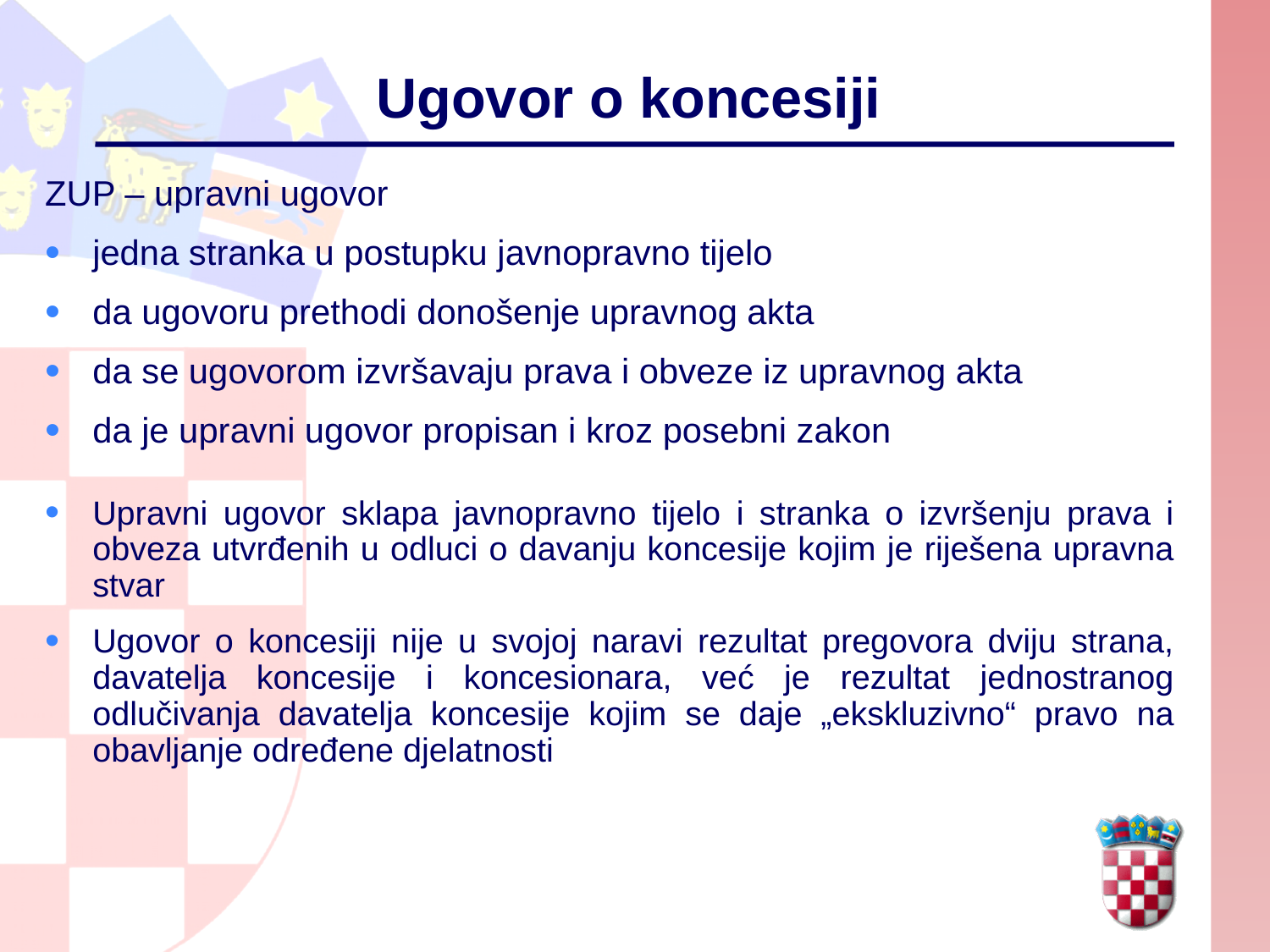

# Ugovor o koncesiji
ZUP – upravni ugovor
jedna stranka u postupku javnopravno tijelo
da ugovoru prethodi donošenje upravnog akta
da se ugovorom izvršavaju prava i obveze iz upravnog akta
da je upravni ugovor propisan i kroz posebni zakon

Upravni ugovor sklapa javnopravno tijelo i stranka o izvršenju prava i obveza utvrđenih u odluci o davanju koncesije kojim je riješena upravna stvar
Ugovor o koncesiji nije u svojoj naravi rezultat pregovora dviju strana, davatelja koncesije i koncesionara, već je rezultat jednostranog odlučivanja davatelja koncesije kojim se daje „ekskluzivno“ pravo na obavljanje određene djelatnosti